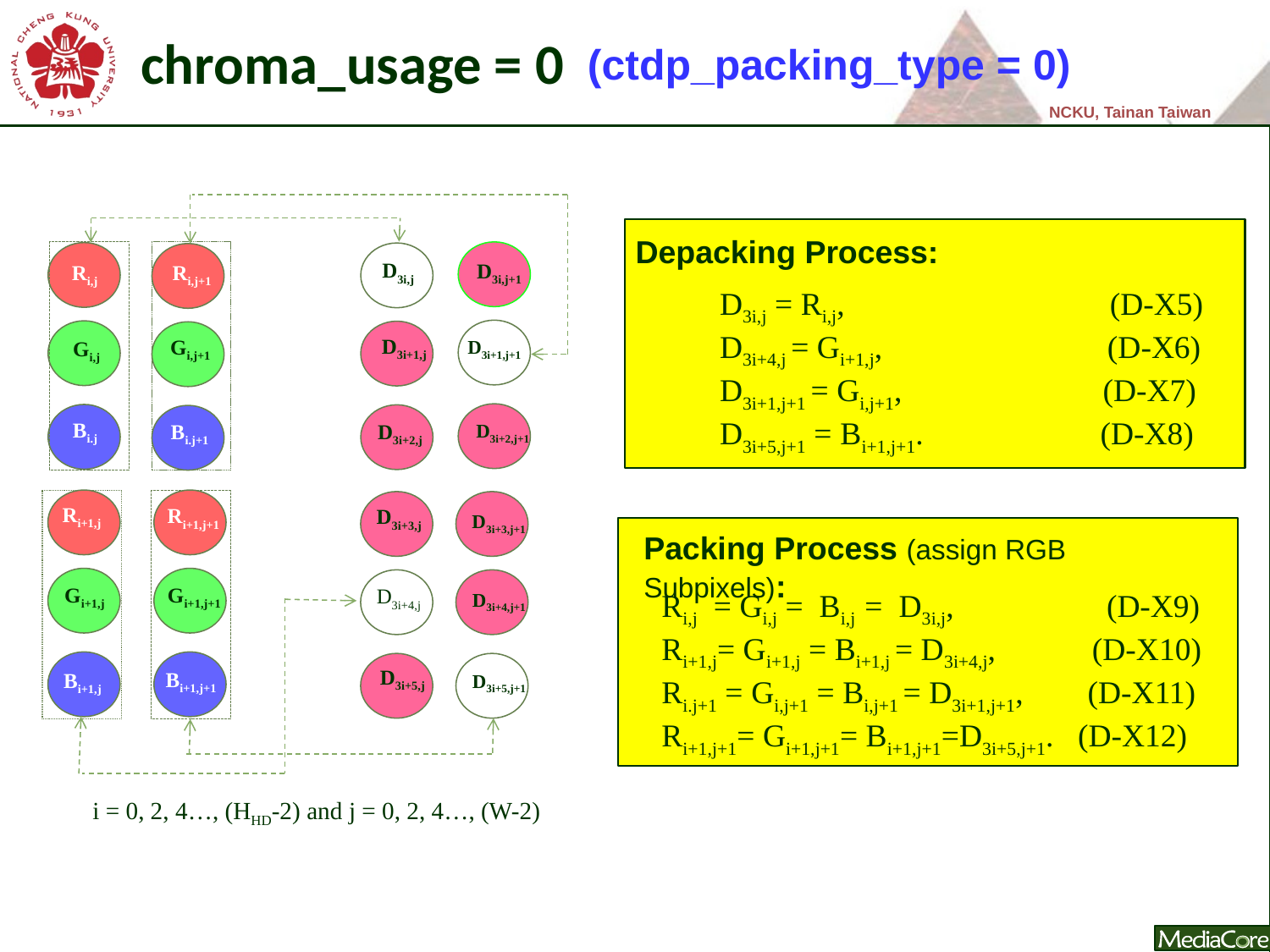

chroma_usage = 0
(ctdp_packing_type = 0)

Ri,j
Ri,j+1

Gi,j+1
Gi,j

Bi.j
Bi.j+1

Ri+1,j
Ri+1,j+1

Gi+1,j+1
Gi+1,j

Bi+1,j+1
Bi+1,j

D3i,j
D3i,j+1

D3i+1,j
D3i+1,j+1

D3i+2,j
D3i+2,j+1

D3i+3,j
D3i+3,j+1

D3i+4,j
D3i+4,j+1

D3i+5,j
D3i+5,j+1
i = 0, 2, 4…, (HHD-2) and j = 0, 2, 4…, (W-2)

Depacking Process:
D3i,j = Ri,j,                                 (D-X5)
D3i+4,j = Gi+1,j,                            (D-X6)
D3i+1,j+1 = Gi,j+1,                         (D-X7)
D3i+5,j+1 = Bi+1,j+1.                      (D-X8)

Packing Process (assign RGB Subpixels):
Ri,j  = Gi,j =  Bi,j  =  D3i,j,                   (D-X9)
Ri+1,j= Gi+1,j = Bi+1,j = D3i+4,j,            (D-X10)
Ri.j+1 = Gi,j+1 = Bi,j+1 = D3i+1,j+1,        (D-X11)
Ri+1,j+1= Gi+1,j+1= Bi+1,j+1=D3i+5,j+1.   (D-X12)